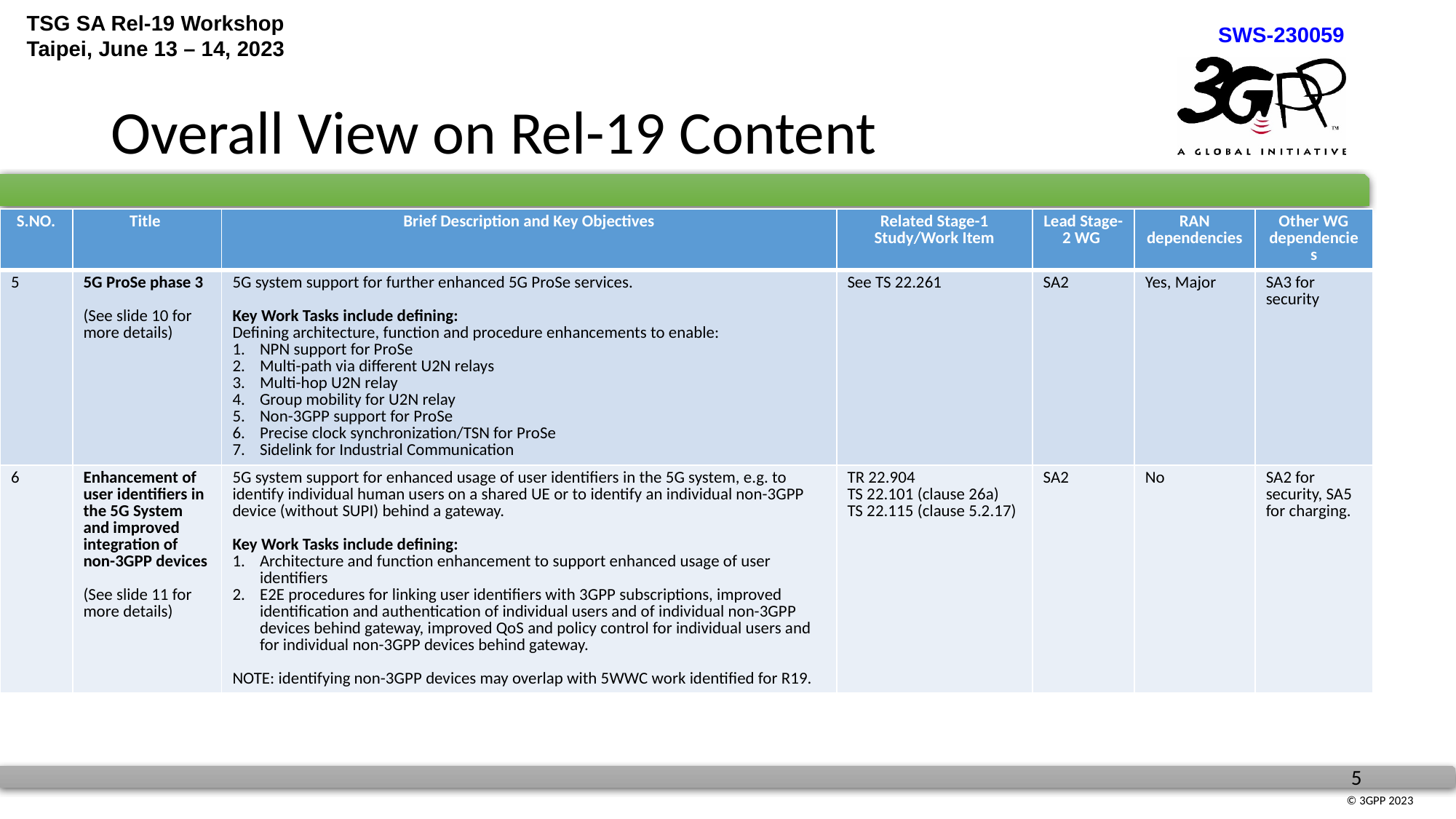

# Overall View on Rel-19 Content
| S.NO. | Title | Brief Description and Key Objectives | Related Stage-1 Study/Work Item | Lead Stage-2 WG | RAN dependencies | Other WG dependencies |
| --- | --- | --- | --- | --- | --- | --- |
| 5 | 5G ProSe phase 3 (See slide 10 for more details) | 5G system support for further enhanced 5G ProSe services. Key Work Tasks include defining: Defining architecture, function and procedure enhancements to enable: NPN support for ProSe Multi-path via different U2N relays Multi-hop U2N relay Group mobility for U2N relay Non-3GPP support for ProSe Precise clock synchronization/TSN for ProSe Sidelink for Industrial Communication | See TS 22.261 | SA2 | Yes, Major | SA3 for security |
| 6 | Enhancement of user identifiers in the 5G System and improved integration of non-3GPP devices (See slide 11 for more details) | 5G system support for enhanced usage of user identifiers in the 5G system, e.g. to identify individual human users on a shared UE or to identify an individual non-3GPP device (without SUPI) behind a gateway. Key Work Tasks include defining: Architecture and function enhancement to support enhanced usage of user identifiers E2E procedures for linking user identifiers with 3GPP subscriptions, improved identification and authentication of individual users and of individual non-3GPP devices behind gateway, improved QoS and policy control for individual users and for individual non-3GPP devices behind gateway. NOTE: identifying non-3GPP devices may overlap with 5WWC work identified for R19. | TR 22.904 TS 22.101 (clause 26a) TS 22.115 (clause 5.2.17) | SA2 | No | SA2 for security, SA5 for charging. |